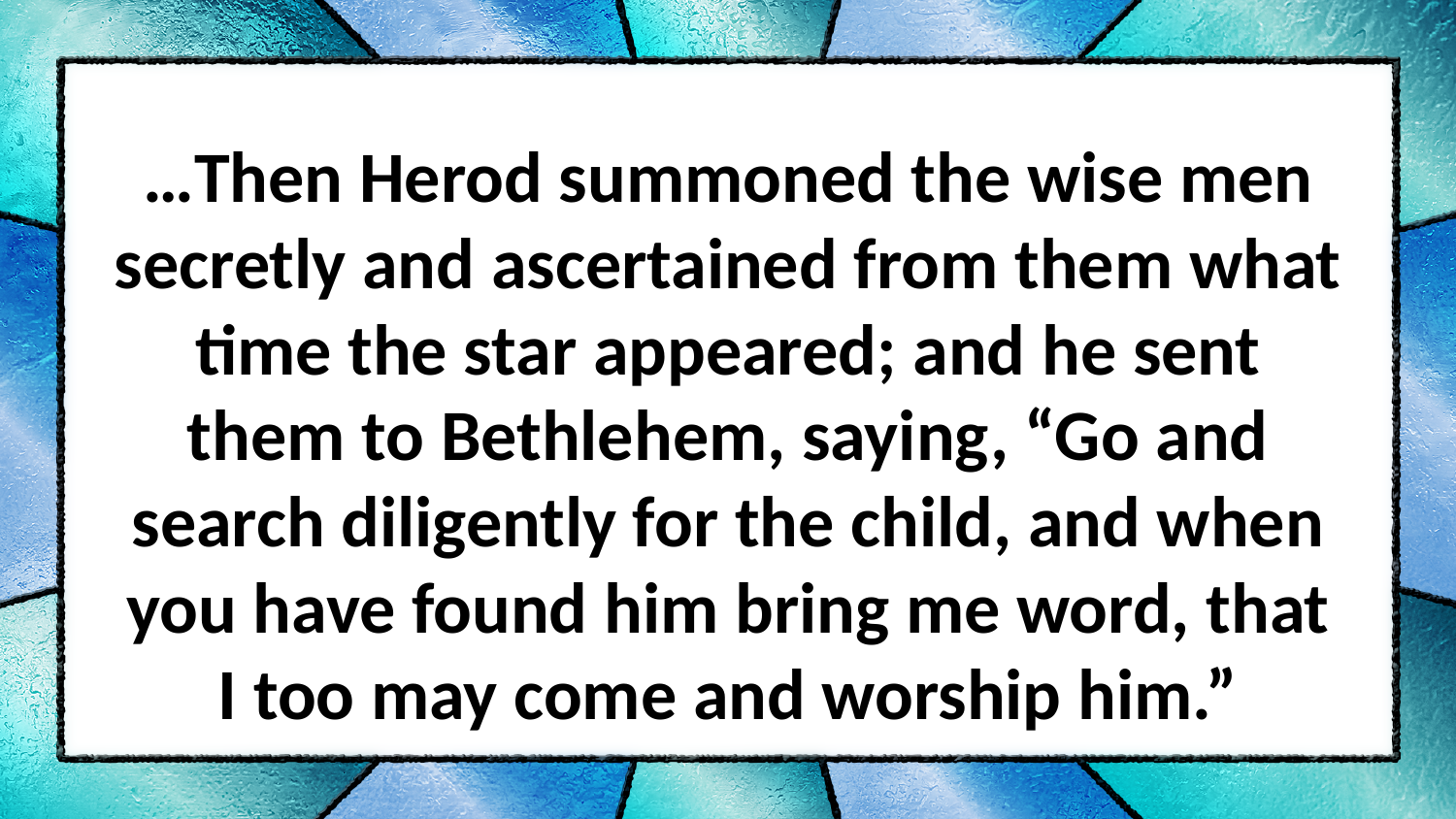

…Then Herod summoned the wise men secretly and ascertained from them what time the star appeared; and he sent them to Bethlehem, saying, “Go and search diligently for the child, and when you have found him bring me word, that I too may come and worship him.”